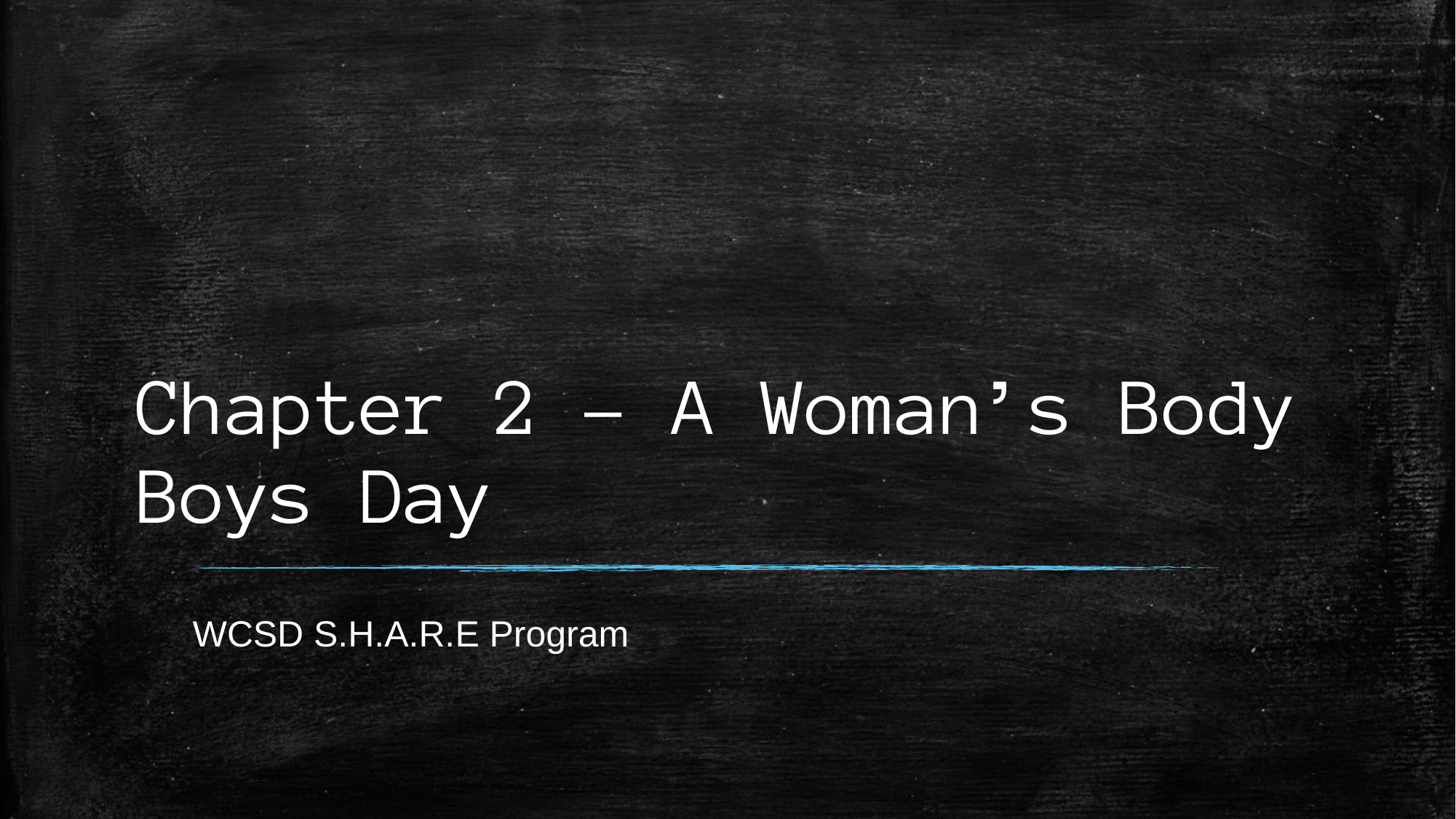

# Chapter 2 – A Woman’s Body Boys Day
WCSD S.H.A.R.E Program